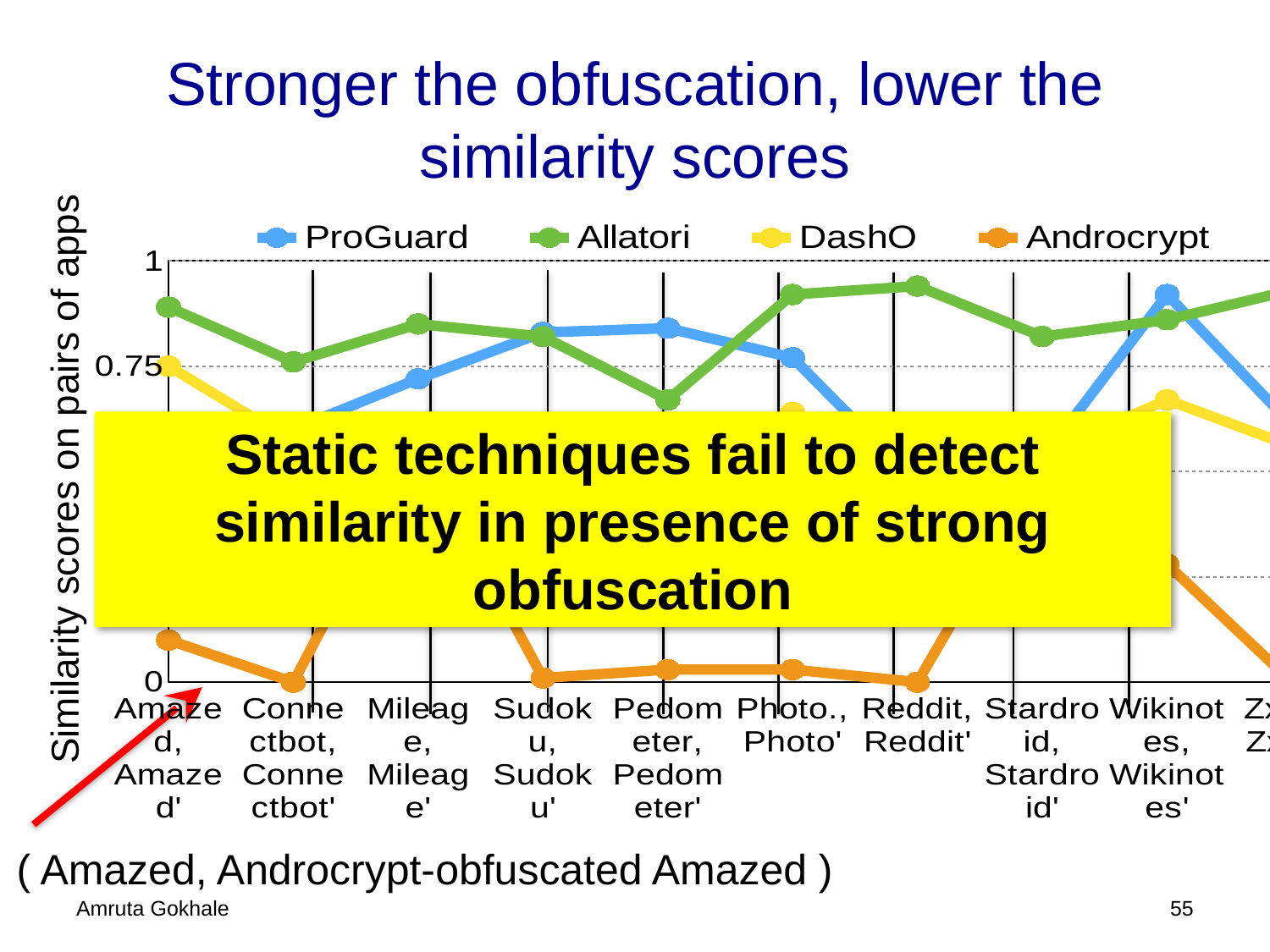

# Stronger the obfuscation, lower the similarity scores

### Chart:

| Category | ProGuard | Allatori | DashO | Androcrypt |
|---|---|---|---|---|
| Amazed, Amazed' | 0.44 | 0.89 | 0.75 | 0.1 |
| Connectbot, Connectbot' | 0.6 | 0.76 | 0.57 | 0.0 |
| Mileage, Mileage' | 0.72 | 0.85 | 0.56 | 0.56 |
| Sudoku, Sudoku' | 0.83 | 0.82 | 0.59 | 0.01 |
| Pedometer, Pedometer' | 0.84 | 0.67 | 0.52 | 0.03 |
| Photo., Photo' | 0.77 | 0.92 | 0.64 | 0.03 |
| Reddit, Reddit' | 0.47 | 0.94 | 0.37 | 0.0 |
| Stardroid, Stardroid' | 0.53 | 0.82 | 0.54 | 0.51 |
| Wikinotes, Wikinotes' | 0.92 | 0.86 | 0.67 | 0.28 |
| Zxing, Zxing' | 0.61 | 0.93 | 0.56 | 0.0 |
Static techniques fail to detect similarity in presence of strong obfuscation
Similarity scores on pairs of apps
( Amazed, Androcrypt-obfuscated Amazed )
Amruta Gokhale
55